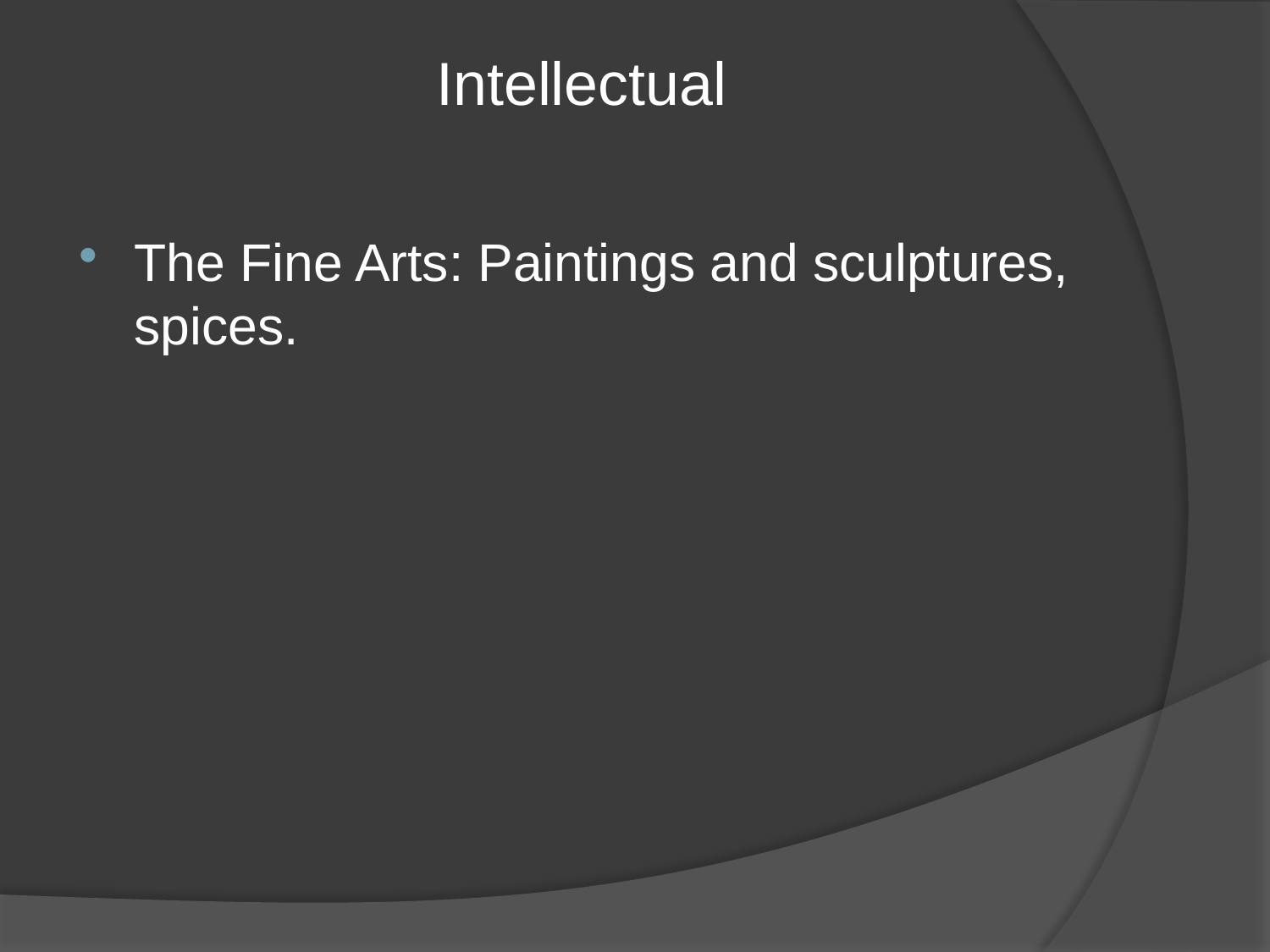

# Intellectual
The Fine Arts: Paintings and sculptures, spices.